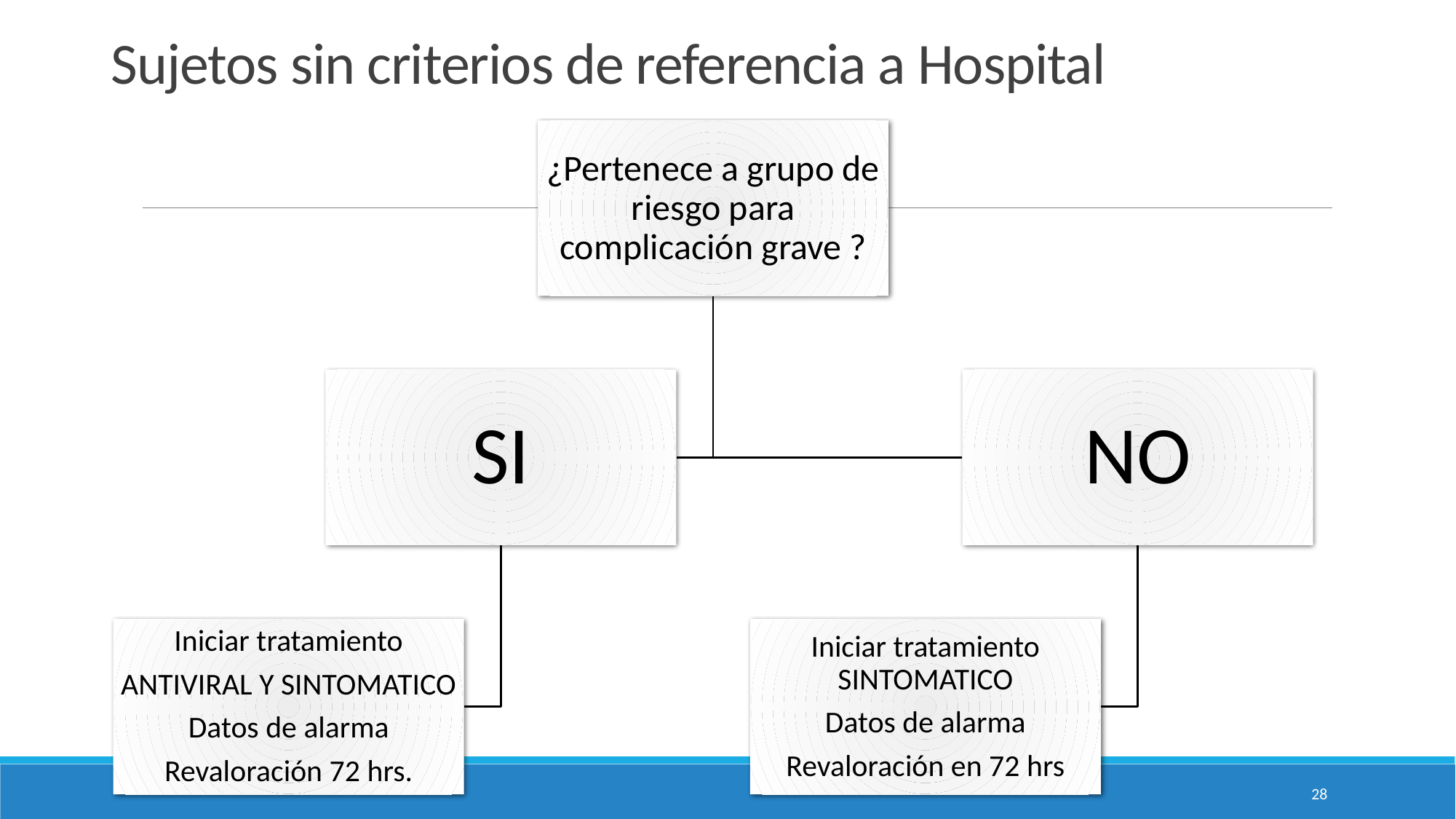

# Sujetos sin criterios de referencia a Hospital
¿Pertenece a grupo de riesgo para complicación grave ?
SI
Iniciar tratamiento
ANTIVIRAL Y SINTOMATICO
Datos de alarma
Revaloración 72 hrs.
NO
Iniciar tratamiento SINTOMATICO
Datos de alarma
Revaloración en 72 hrs
28